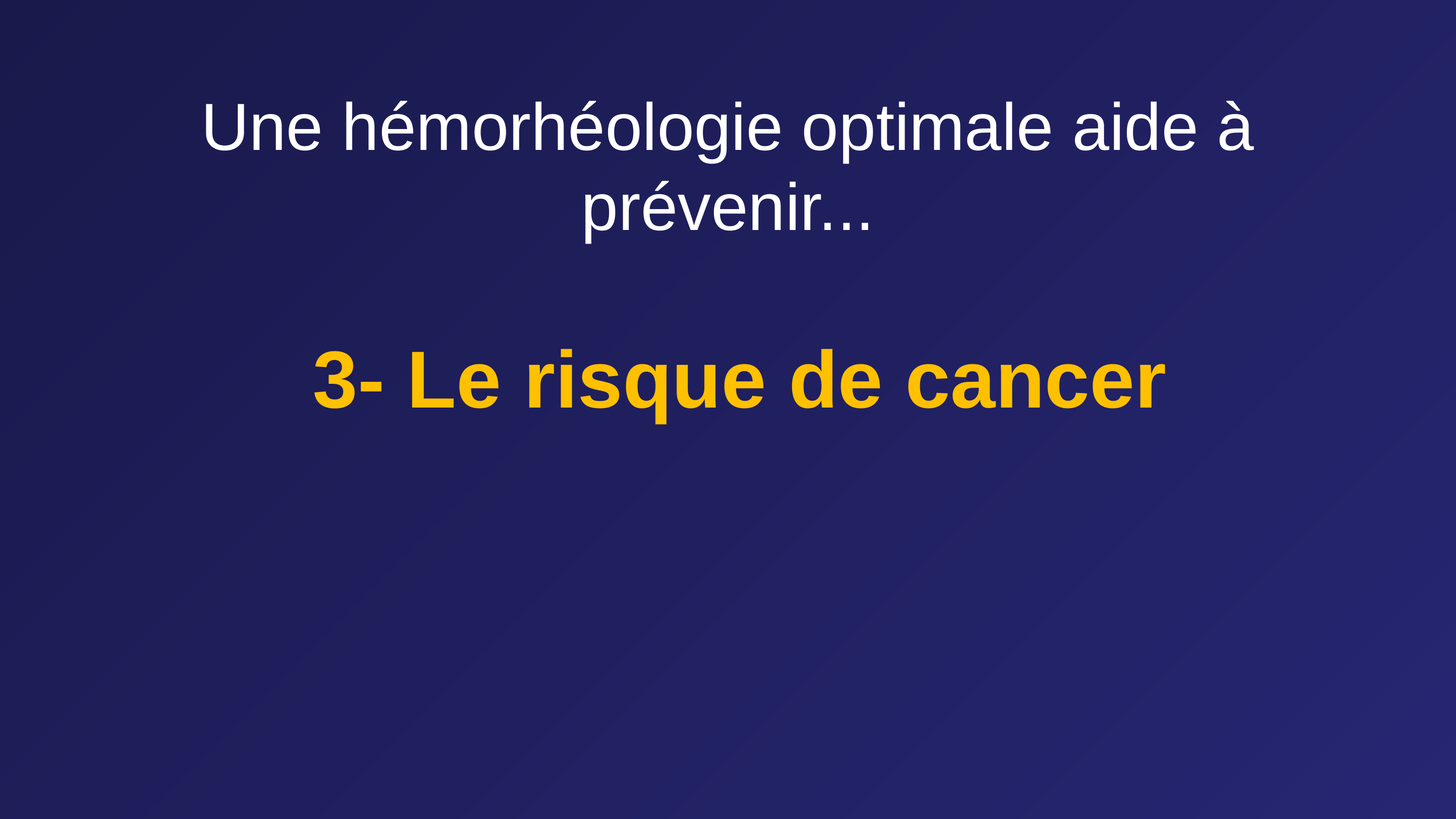

# Une hémorhéologie optimale aide à prévenir...
3- Le risque de cancer